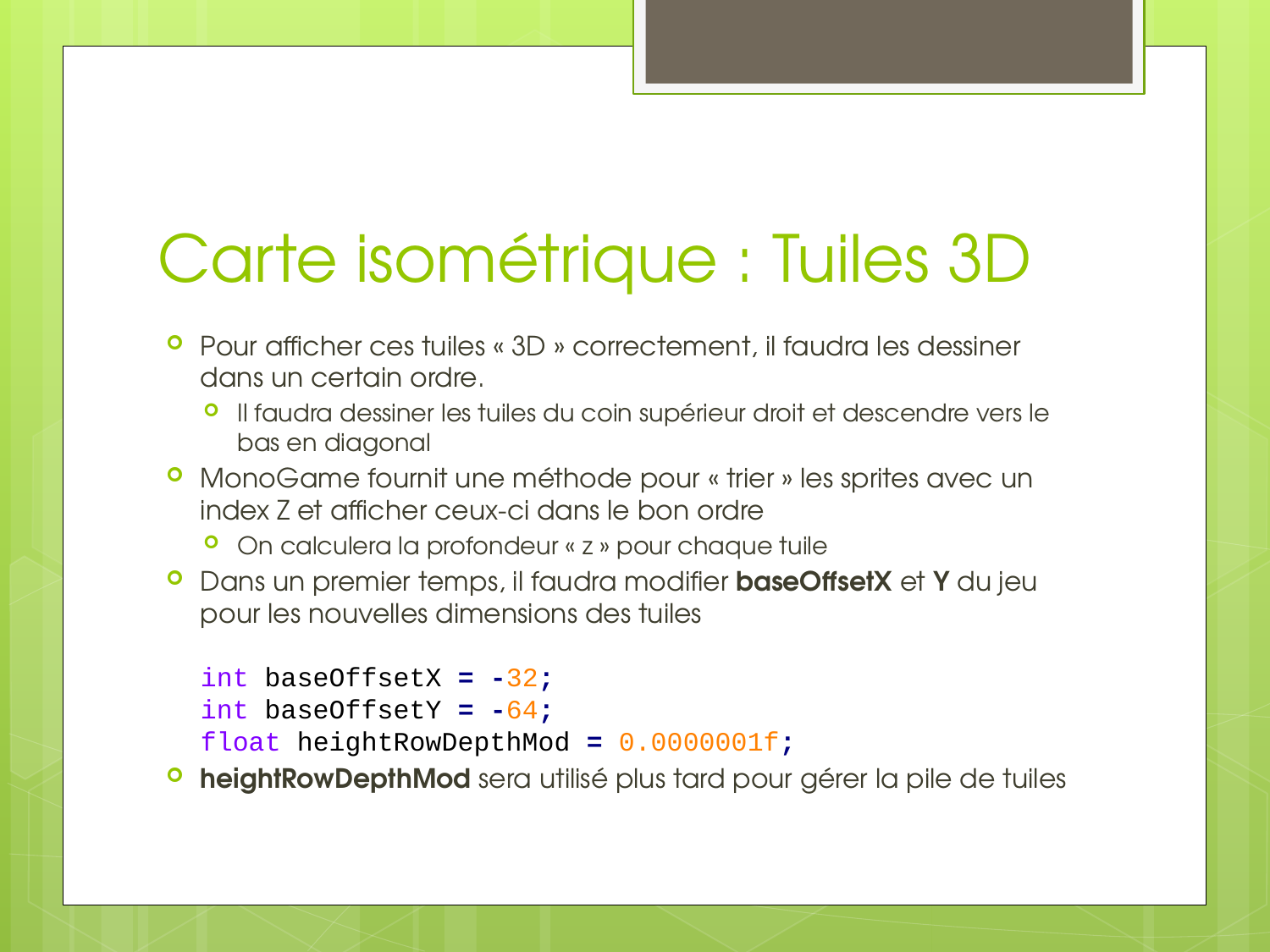

# Carte isométrique : Tuiles 3D
Pour afficher ces tuiles « 3D » correctement, il faudra les dessiner dans un certain ordre.
Il faudra dessiner les tuiles du coin supérieur droit et descendre vers le bas en diagonal
MonoGame fournit une méthode pour « trier » les sprites avec un index Z et afficher ceux-ci dans le bon ordre
On calculera la profondeur « z » pour chaque tuile
Dans un premier temps, il faudra modifier baseOffsetX et Y du jeu pour les nouvelles dimensions des tuiles
int baseOffsetX = -32;
int baseOffsetY = -64;
float heightRowDepthMod = 0.0000001f;
heightRowDepthMod sera utilisé plus tard pour gérer la pile de tuiles